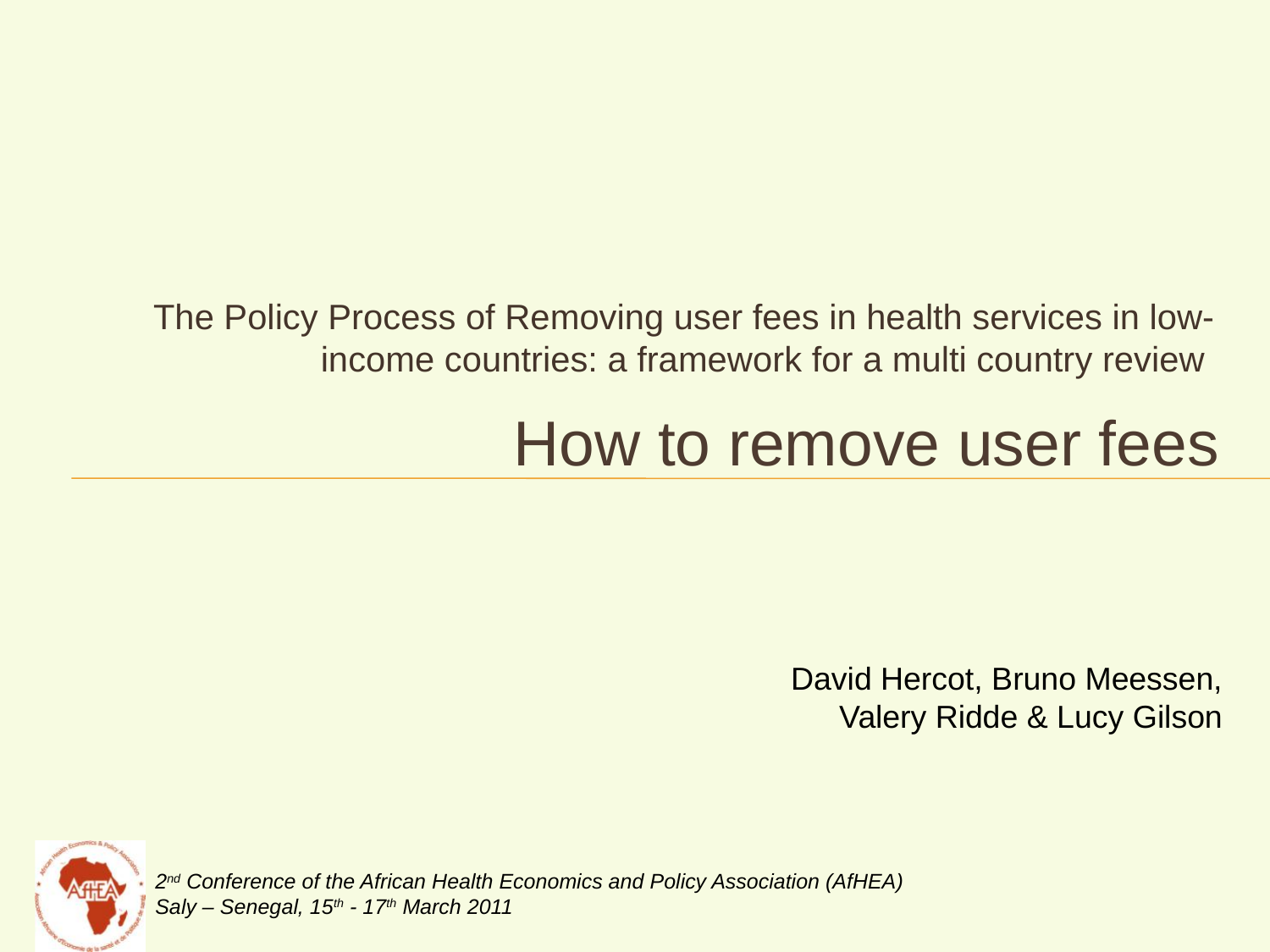

The Policy Process of Removing user fees in health services in low-income countries: a framework for a multi country review
# How to remove user fees
David Hercot, Bruno Meessen, Valery Ridde & Lucy Gilson